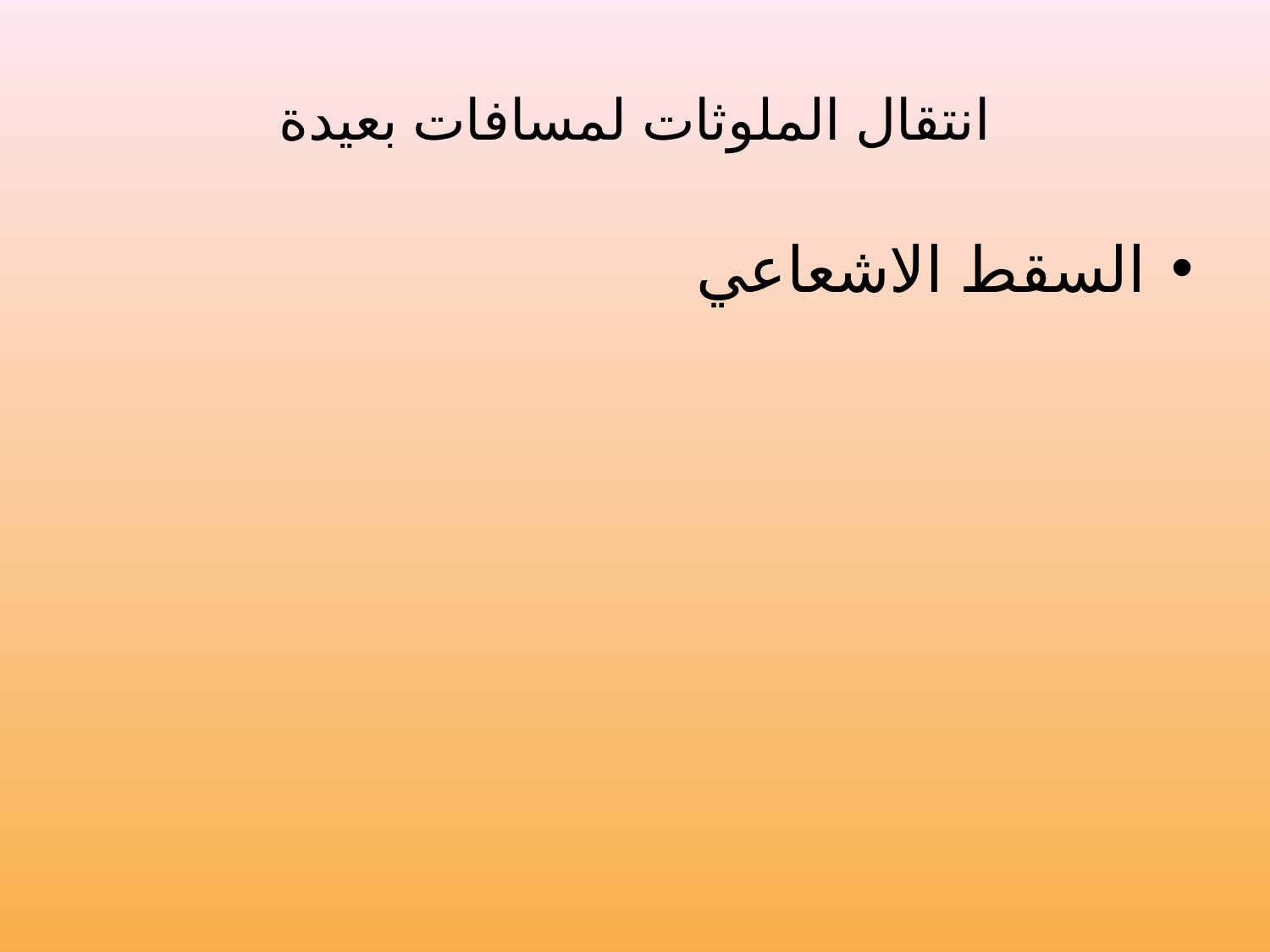

# انتقال الملوثات لمسافات بعيدة
السقط الاشعاعي